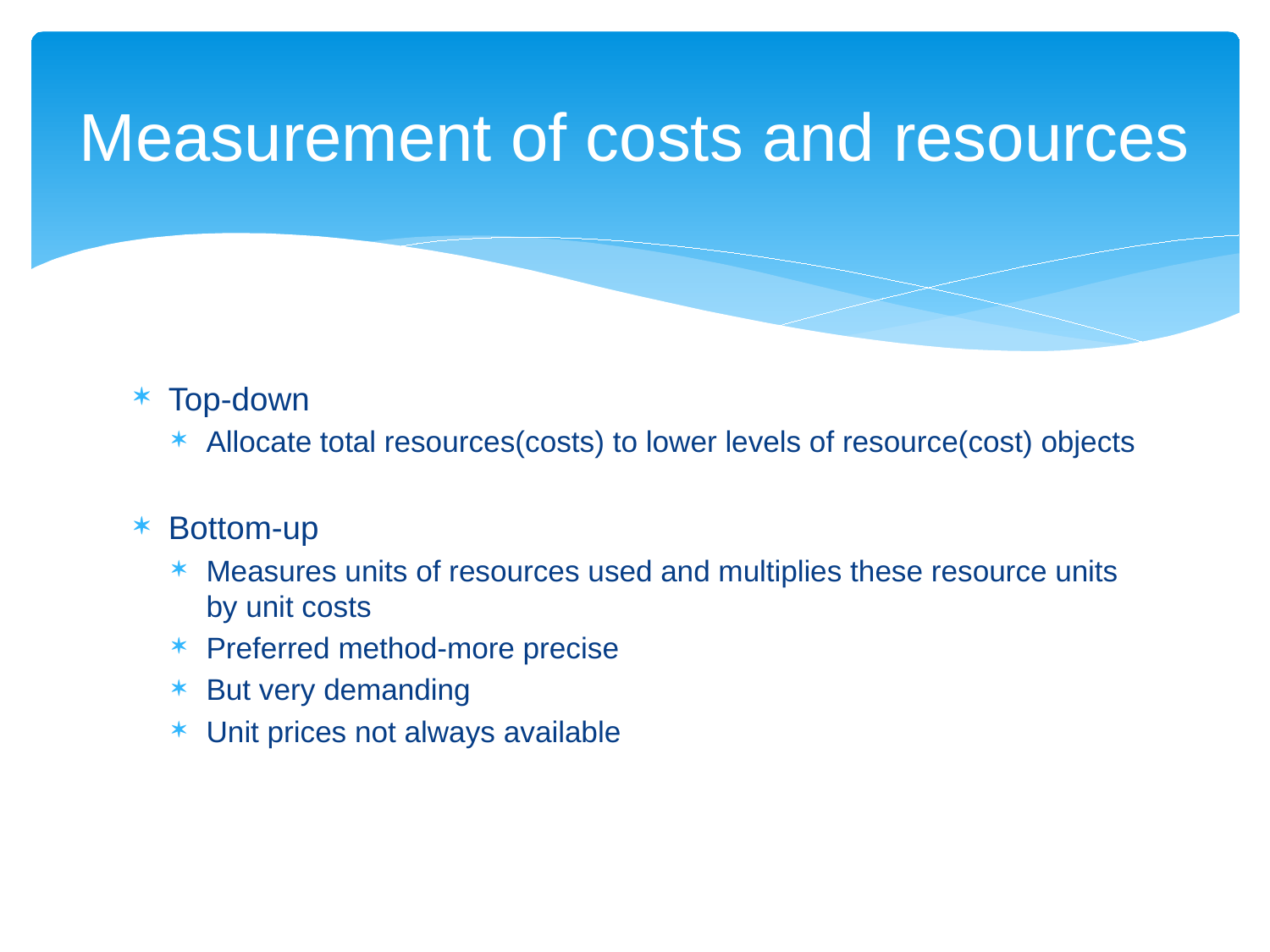

# Measurement of costs and resources
Top-down
Allocate total resources(costs) to lower levels of resource(cost) objects

Bottom-up
Measures units of resources used and multiplies these resource units by unit costs
Preferred method-more precise
But very demanding
Unit prices not always available